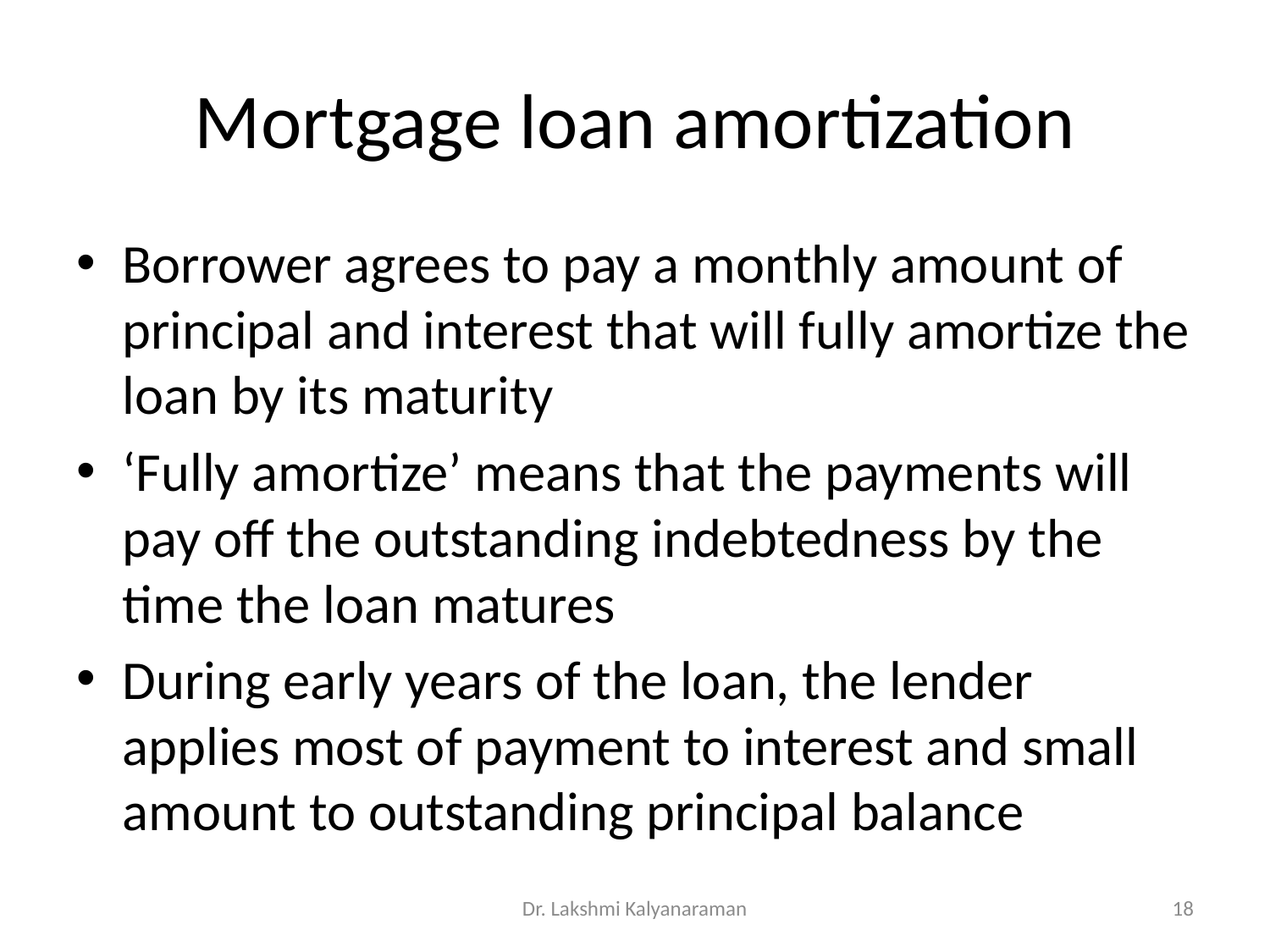

# Mortgage loan amortization
Borrower agrees to pay a monthly amount of principal and interest that will fully amortize the loan by its maturity
‘Fully amortize’ means that the payments will pay off the outstanding indebtedness by the time the loan matures
During early years of the loan, the lender applies most of payment to interest and small amount to outstanding principal balance

Dr. Lakshmi Kalyanaraman
18